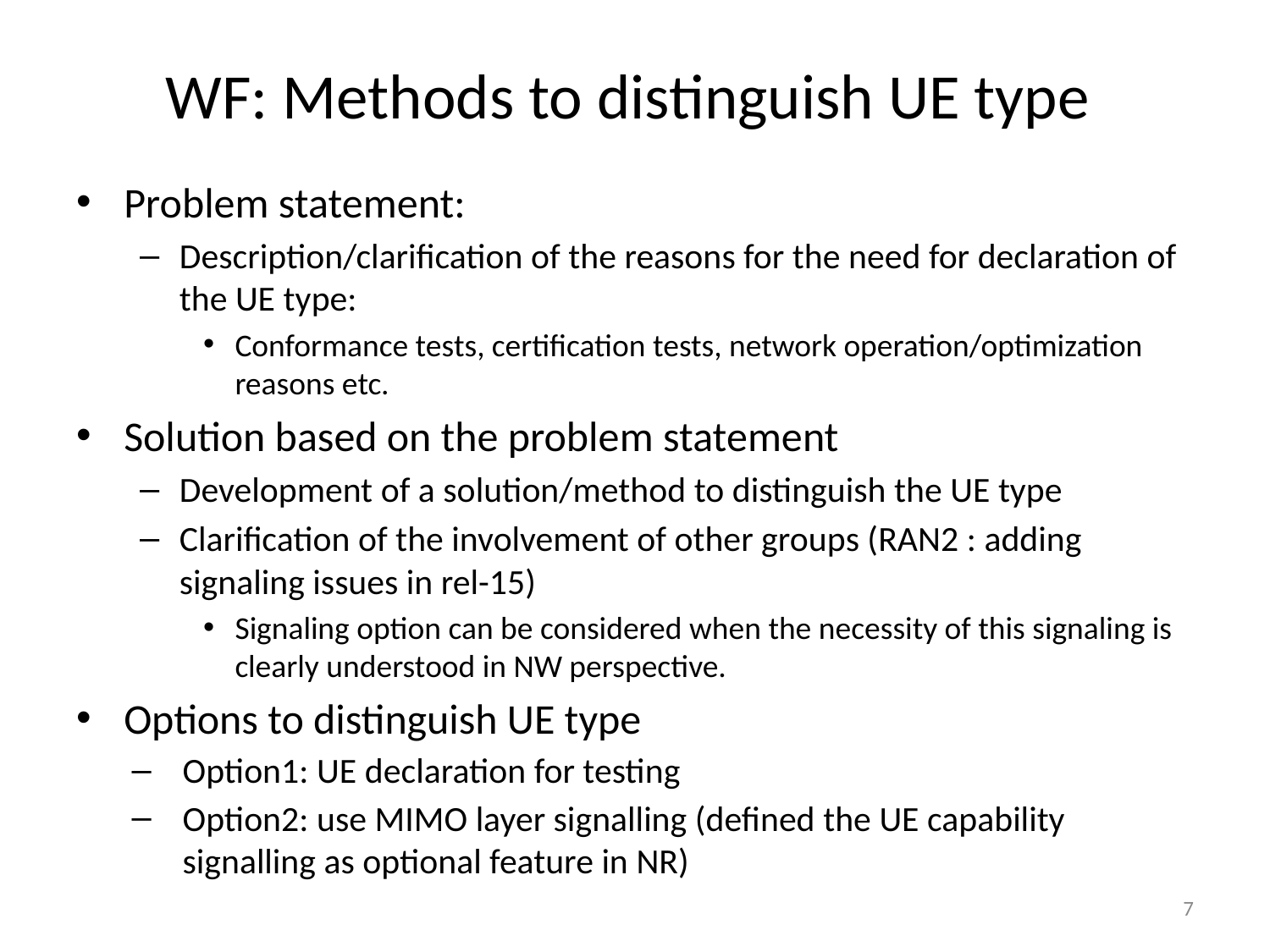

# WF: Methods to distinguish UE type
Problem statement:
Description/clarification of the reasons for the need for declaration of the UE type:
Conformance tests, certification tests, network operation/optimization reasons etc.
Solution based on the problem statement
Development of a solution/method to distinguish the UE type
Clarification of the involvement of other groups (RAN2 : adding signaling issues in rel-15)
Signaling option can be considered when the necessity of this signaling is clearly understood in NW perspective.
Options to distinguish UE type
Option1: UE declaration for testing
Option2: use MIMO layer signalling (defined the UE capability signalling as optional feature in NR)

7